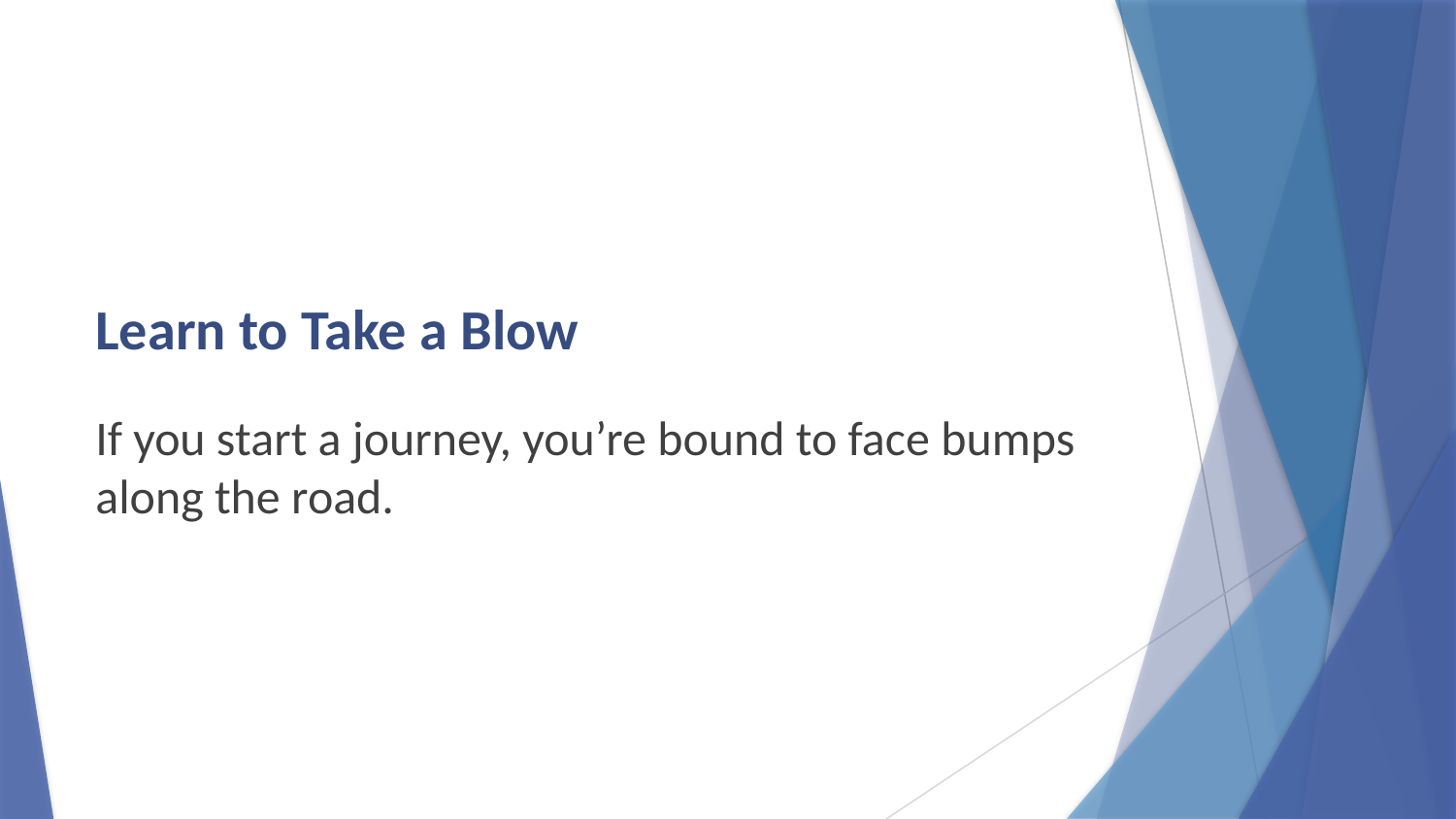

# Learn to Take a Blow
If you start a journey, you’re bound to face bumps along the road.